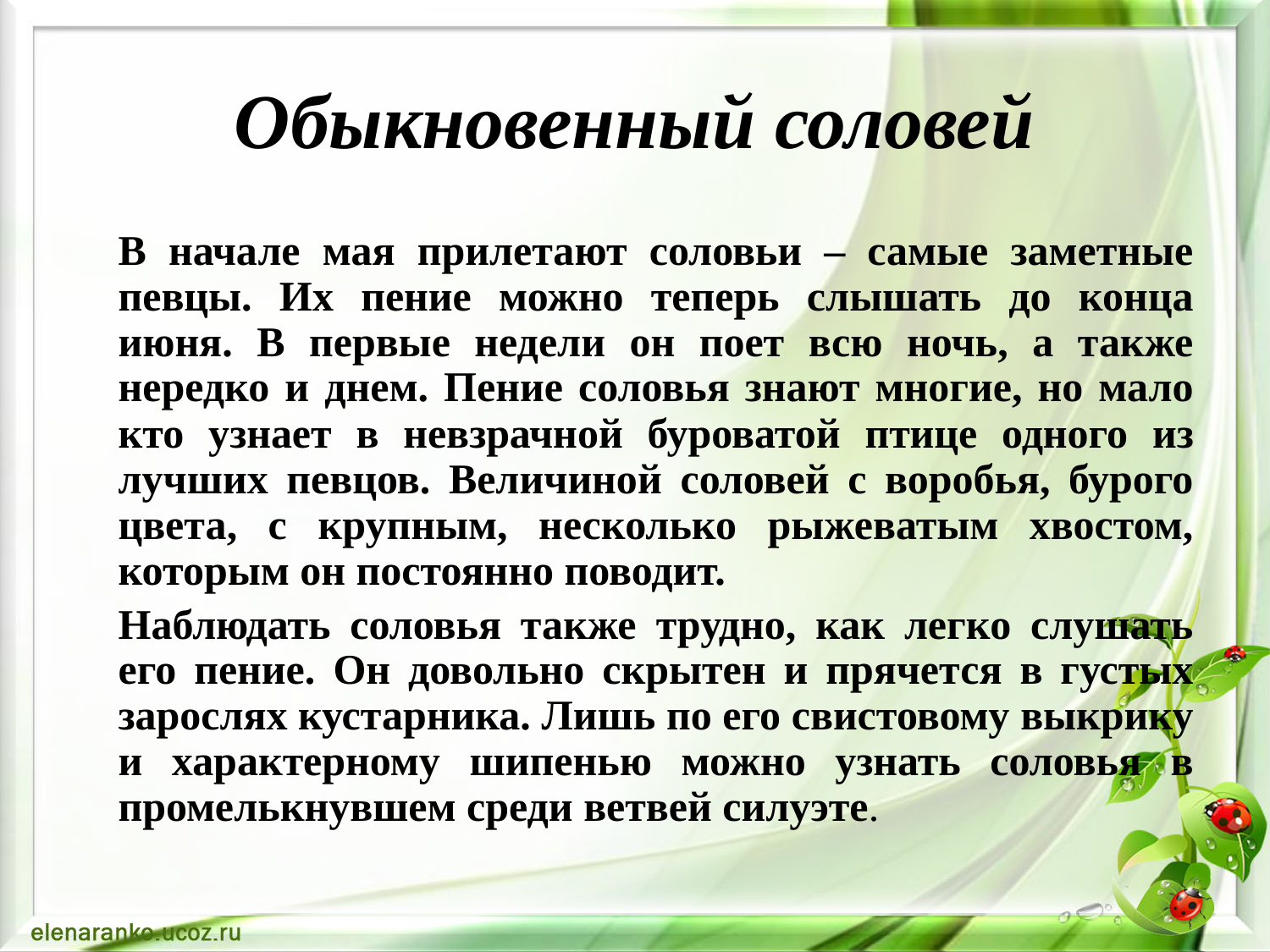

# Обыкновенный соловей
	В начале мая прилетают соловьи – самые заметные певцы. Их пение можно теперь слышать до конца июня. В первые недели он поет всю ночь, а также нередко и днем. Пение соловья знают многие, но мало кто узнает в невзрачной буроватой птице одного из лучших певцов. Величиной соловей с воробья, бурого цвета, с крупным, несколько рыжеватым хвостом, которым он постоянно поводит.
		Наблюдать соловья также трудно, как легко слушать его пение. Он довольно скрытен и прячется в густых зарослях кустарника. Лишь по его свистовому выкрику и характерному шипенью можно узнать соловья в промелькнувшем среди ветвей силуэте.